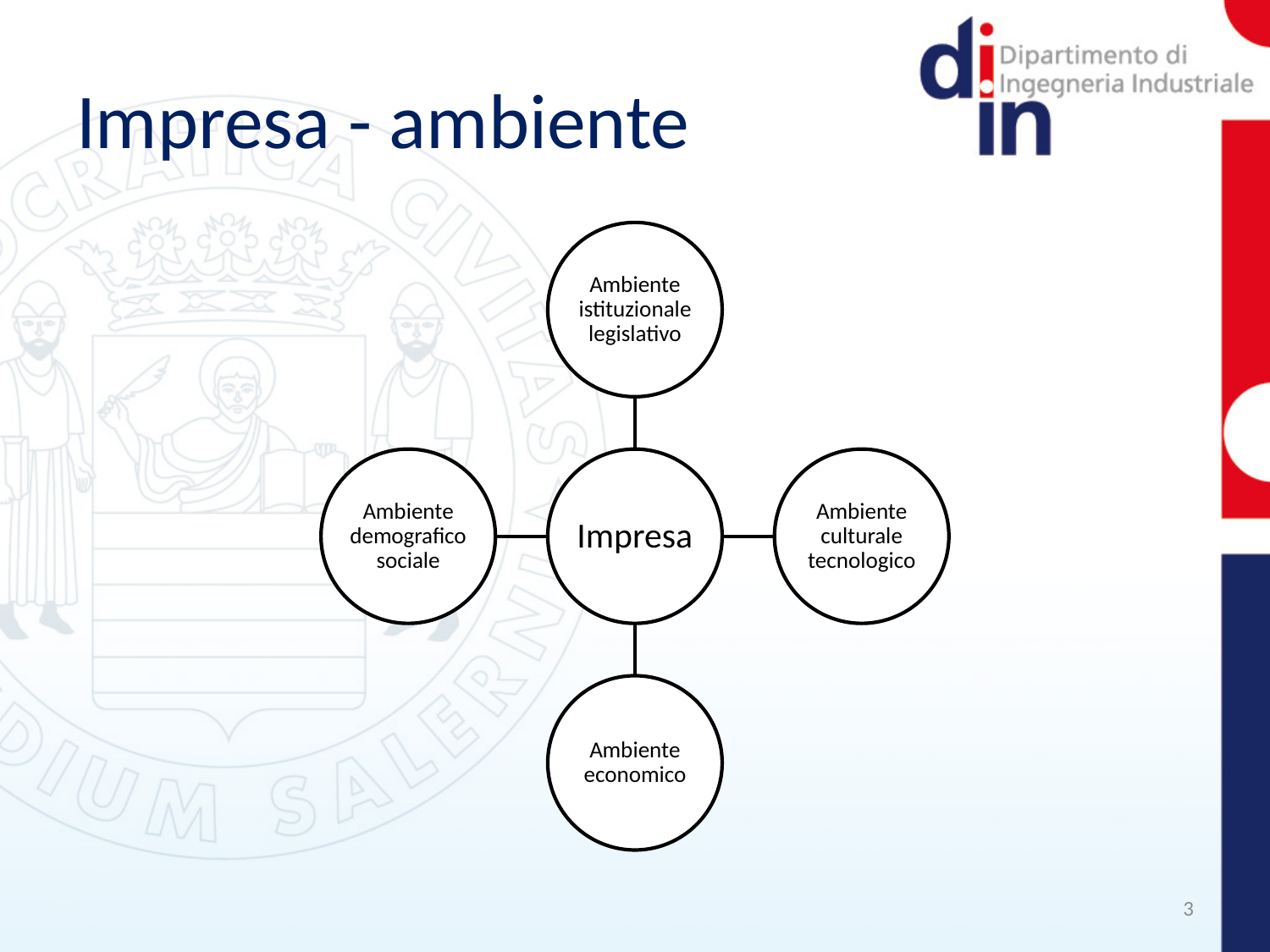

# Impresa - ambiente
Impresa

Ambiente istituzionale legislativo

Ambiente culturale tecnologico

Ambiente economico

Ambiente demografico sociale
3